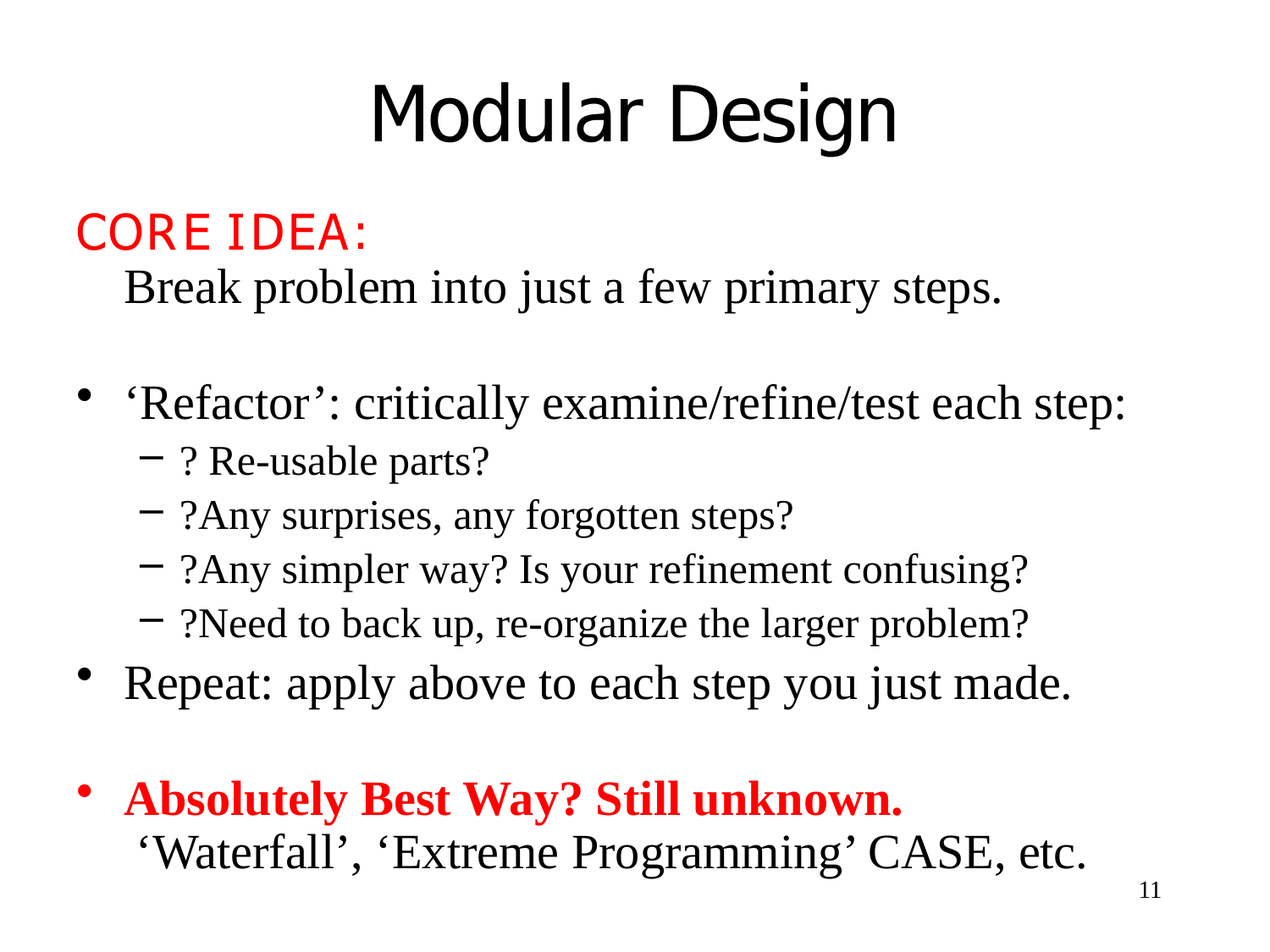

# Modular Design
CORE IDEA:
Break problem into just a few primary steps.
‘Refactor’: critically examine/refine/test each step:
? Re-usable parts?
?Any surprises, any forgotten steps?
?Any simpler way? Is your refinement confusing?
?Need to back up, re-organize the larger problem?
Repeat: apply above to each step you just made.
Absolutely Best Way? Still unknown.
 ‘Waterfall’, ‘Extreme Programming’ CASE, etc.
11